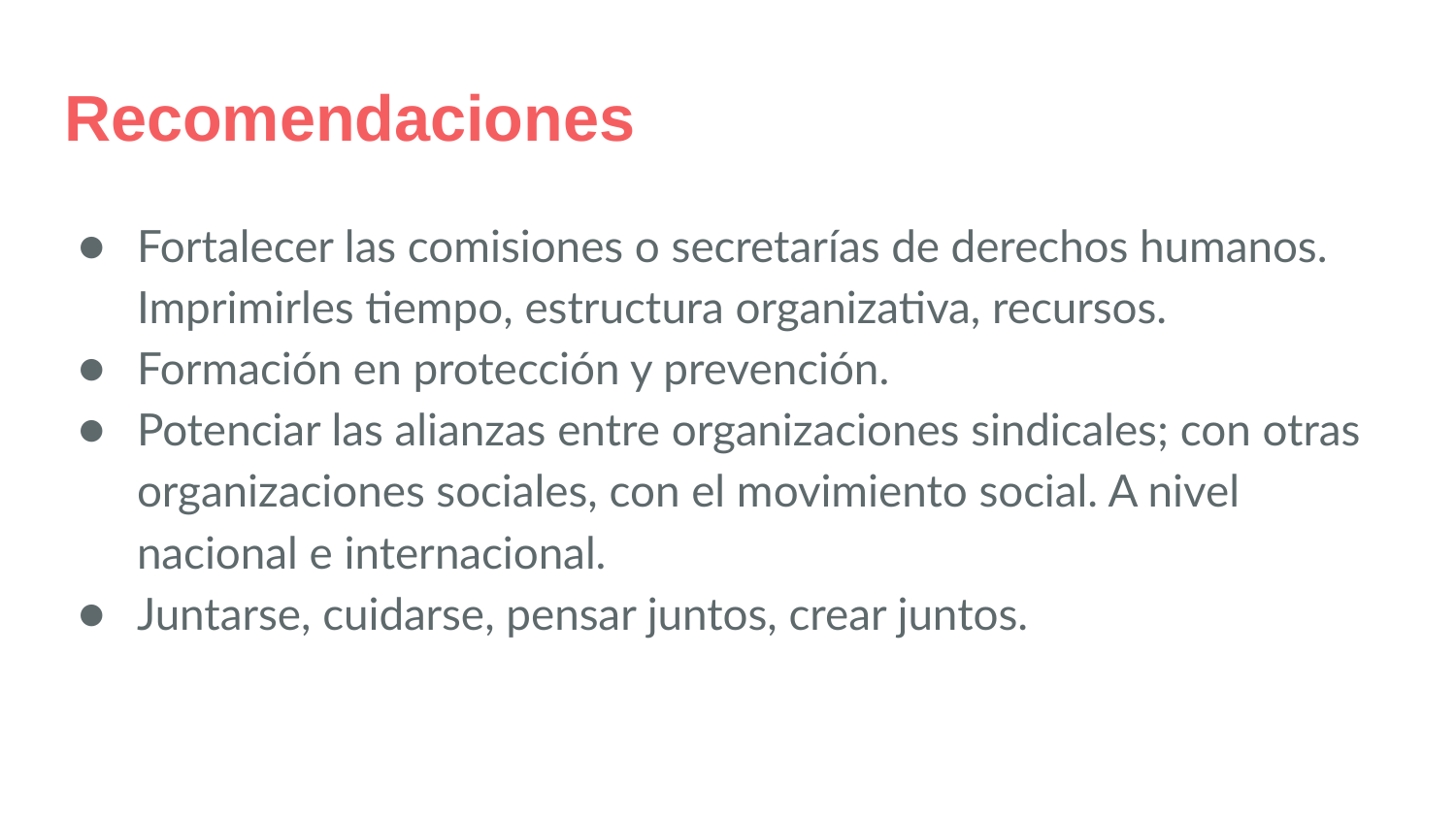

Recomendaciones
Fortalecer las comisiones o secretarías de derechos humanos. Imprimirles tiempo, estructura organizativa, recursos.
Formación en protección y prevención.
Potenciar las alianzas entre organizaciones sindicales; con otras organizaciones sociales, con el movimiento social. A nivel nacional e internacional.
Juntarse, cuidarse, pensar juntos, crear juntos.